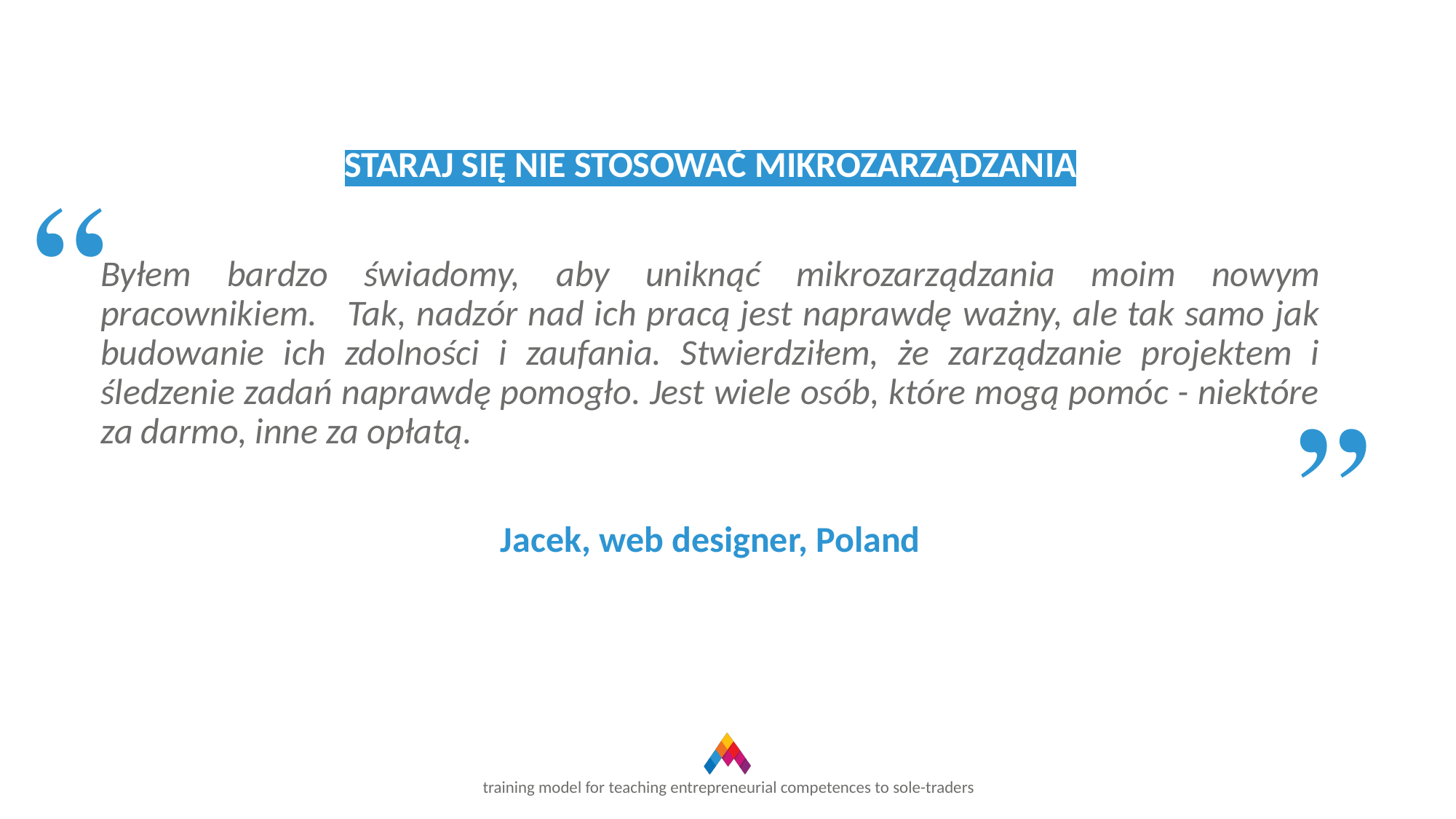

STARAJ SIĘ NIE STOSOWAĆ MIKROZARZĄDZANIA

Byłem bardzo świadomy, aby uniknąć mikrozarządzania moim nowym pracownikiem.   Tak, nadzór nad ich pracą jest naprawdę ważny, ale tak samo jak budowanie ich zdolności i zaufania. Stwierdziłem, że zarządzanie projektem i śledzenie zadań naprawdę pomogło. Jest wiele osób, które mogą pomóc - niektóre za darmo, inne za opłatą.

Jacek, web designer, Poland
“
“